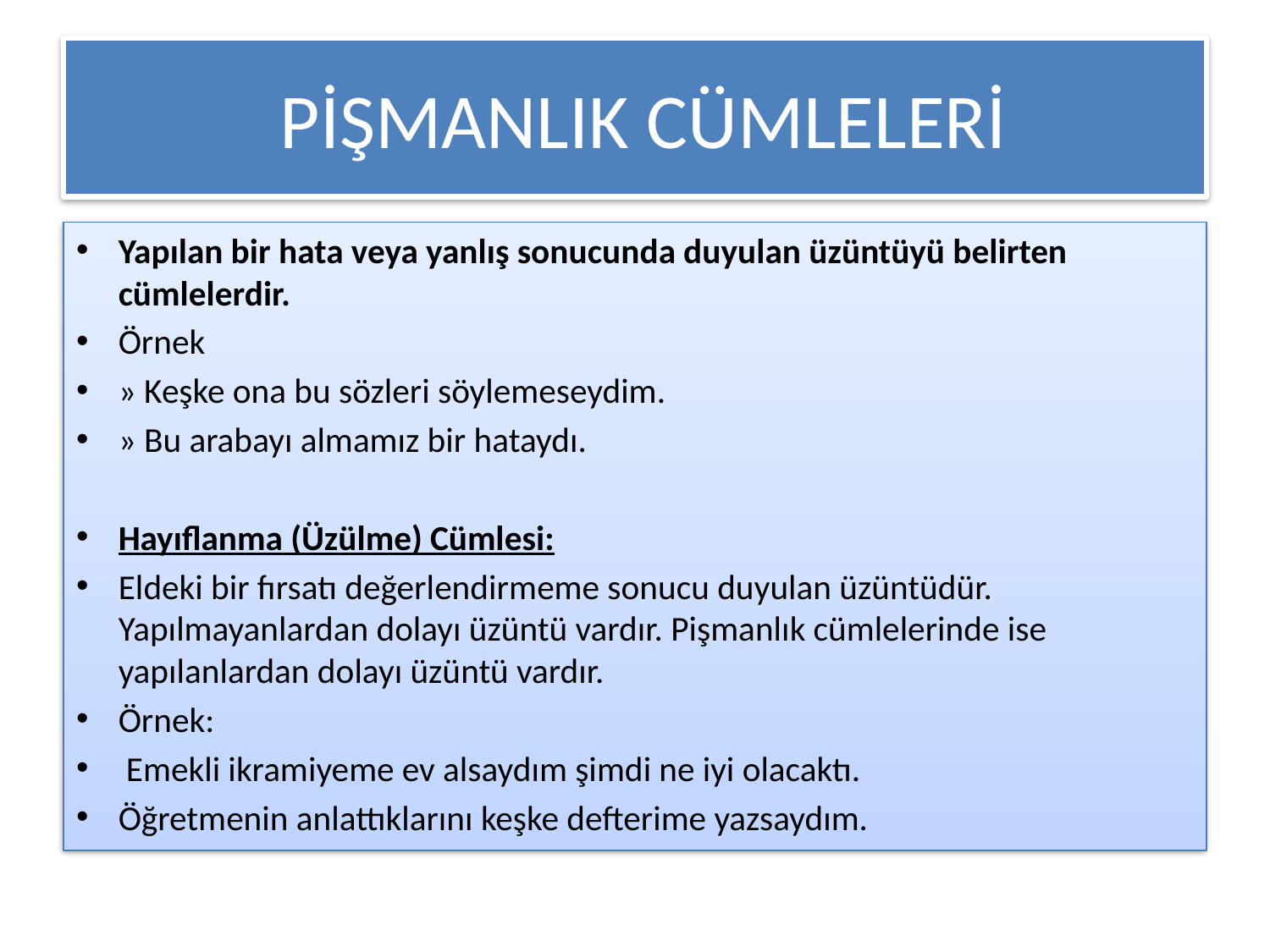

# PİŞMANLIK CÜMLELERİ
Yapılan bir hata veya yanlış sonucunda duyulan üzüntüyü belirten cümlelerdir.
Örnek
» Keşke ona bu sözleri söylemeseydim.
» Bu arabayı almamız bir hataydı.

Hayıflanma (Üzülme) Cümlesi:
Eldeki bir fırsatı değerlendirmeme sonucu duyulan üzüntüdür. Yapılmayanlardan dolayı üzüntü vardır. Pişmanlık cümlelerinde ise yapılanlardan dolayı üzüntü vardır.
Örnek:
 Emekli ikramiyeme ev alsaydım şimdi ne iyi olacaktı.
Öğretmenin anlattıklarını keşke defterime yazsaydım.